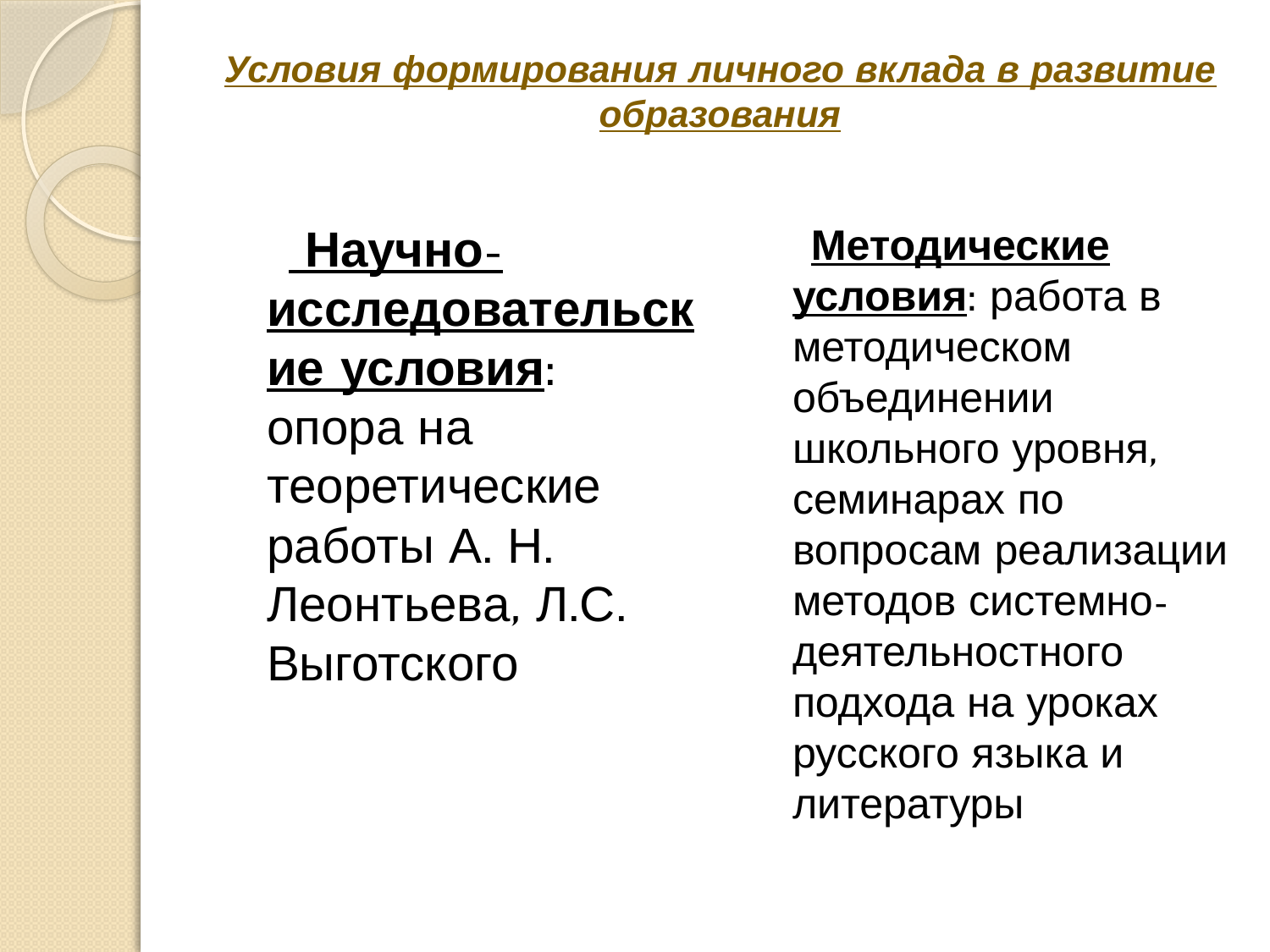

# Условия формирования личного вклада в развитие образования
     Научно-исследовательские условия: опора на теоретические работы А. Н. Леонтьева, Л.С. Выготского

    Методические условия: работа в методическом объединении школьного уровня, семинарах по вопросам реализации методов системно-деятельностного подхода на уроках русского языка и литературы